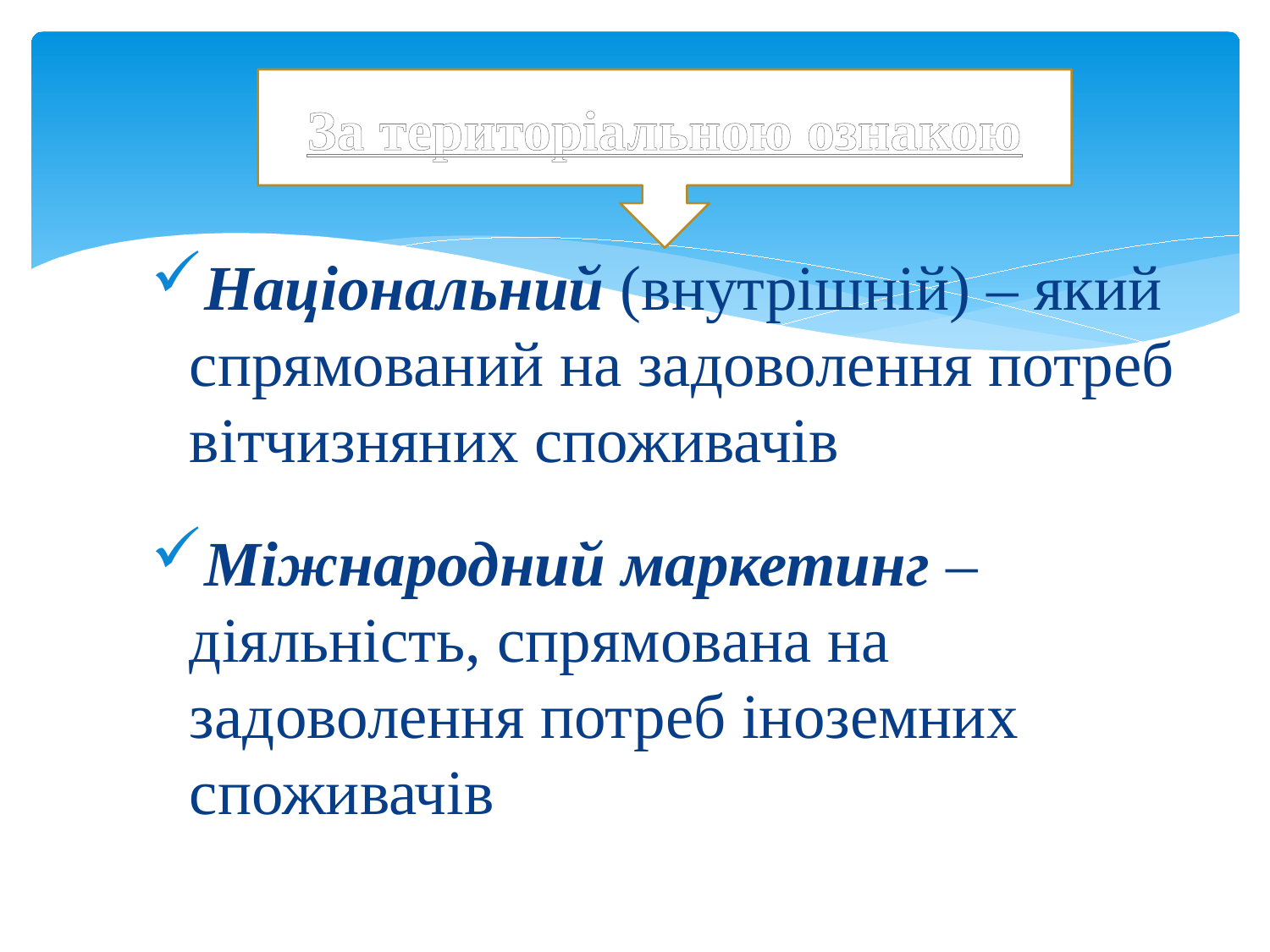

За територіальною ознакою

Національний (внутрішній) – який спрямований на задоволення потреб вітчизняних споживачів

Міжнародний маркетинг – діяльність, спрямована на задоволення потреб іноземних споживачів